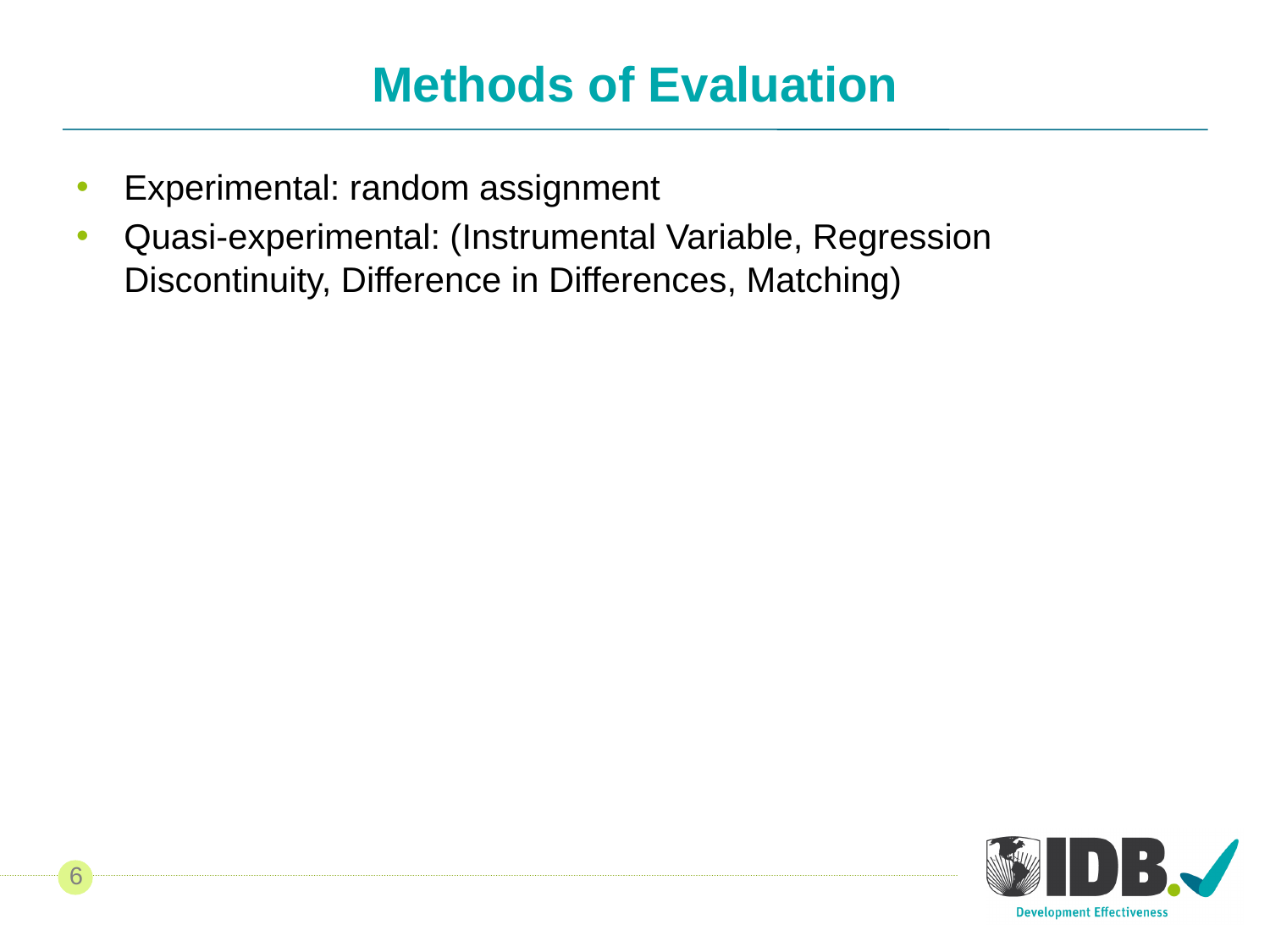

# Methods of Evaluation
Experimental: random assignment
Quasi-experimental: (Instrumental Variable, Regression Discontinuity, Difference in Differences, Matching)
6